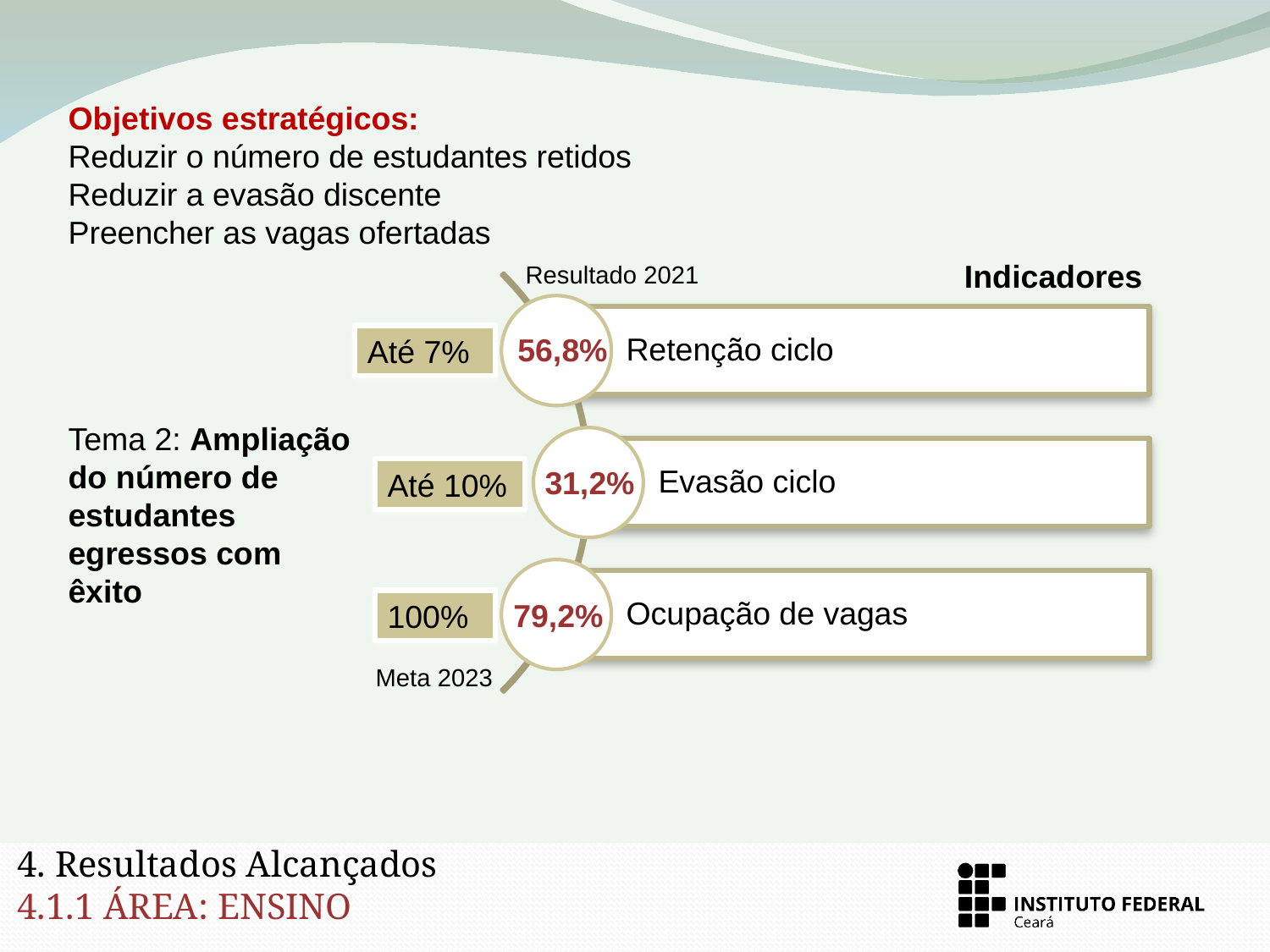

Objetivos estratégicos:
Reduzir o número de estudantes retidos
Reduzir a evasão discente
Preencher as vagas ofertadas

Indicadores
Resultado 2021
Retenção ciclo
Evasão ciclo
Ocupação de vagas
56,8%
Até 7%
Tema 2: Ampliação do número de estudantes egressos com êxito
31,2%
Até 10%
79,2%
100%
Meta 2023
4. Resultados Alcançados
4.1.1 ÁREA: ENSINO